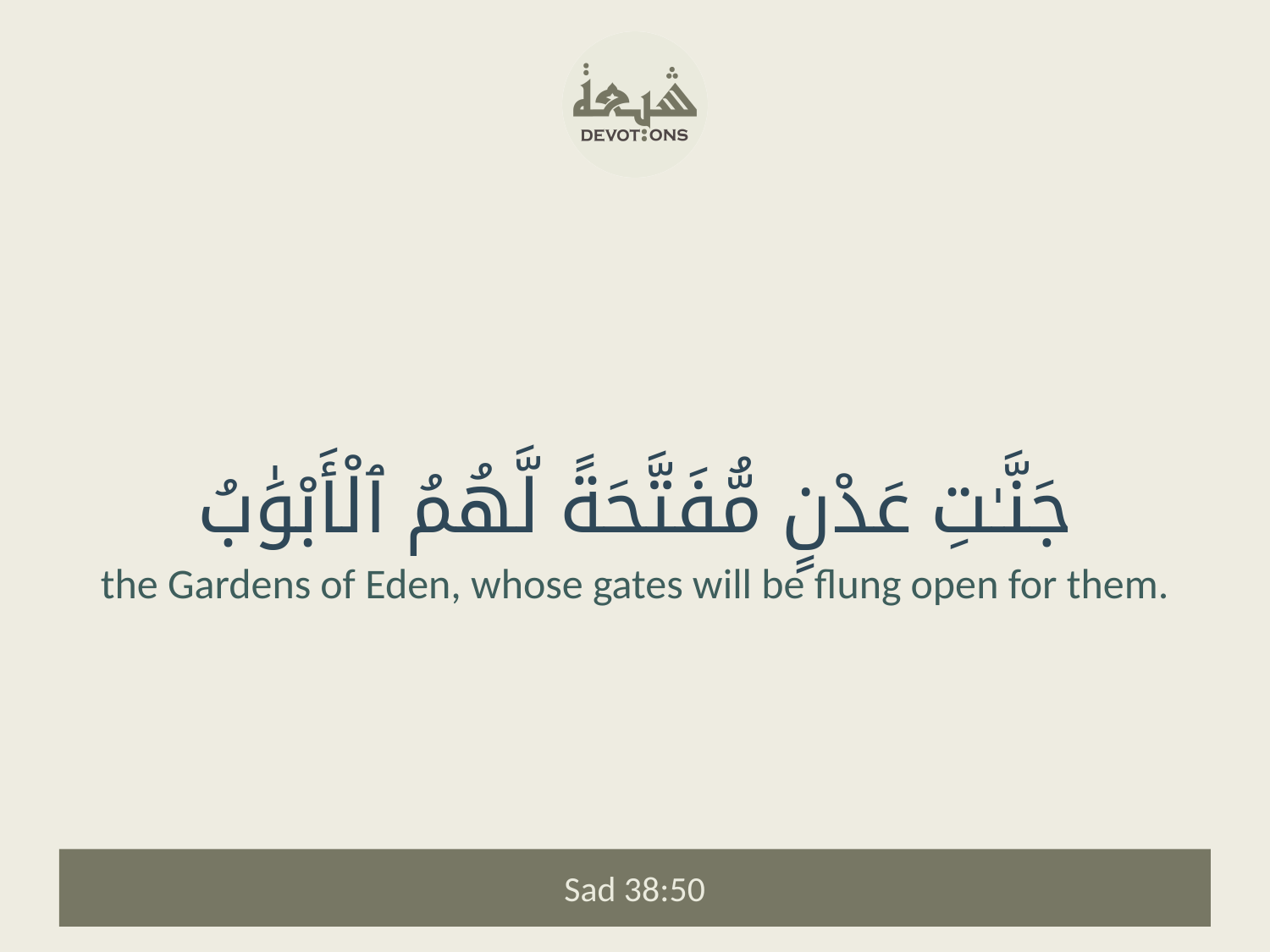

جَنَّـٰتِ عَدْنٍ مُّفَتَّحَةً لَّهُمُ ٱلْأَبْوَٰبُ
the Gardens of Eden, whose gates will be flung open for them.
Sad 38:50